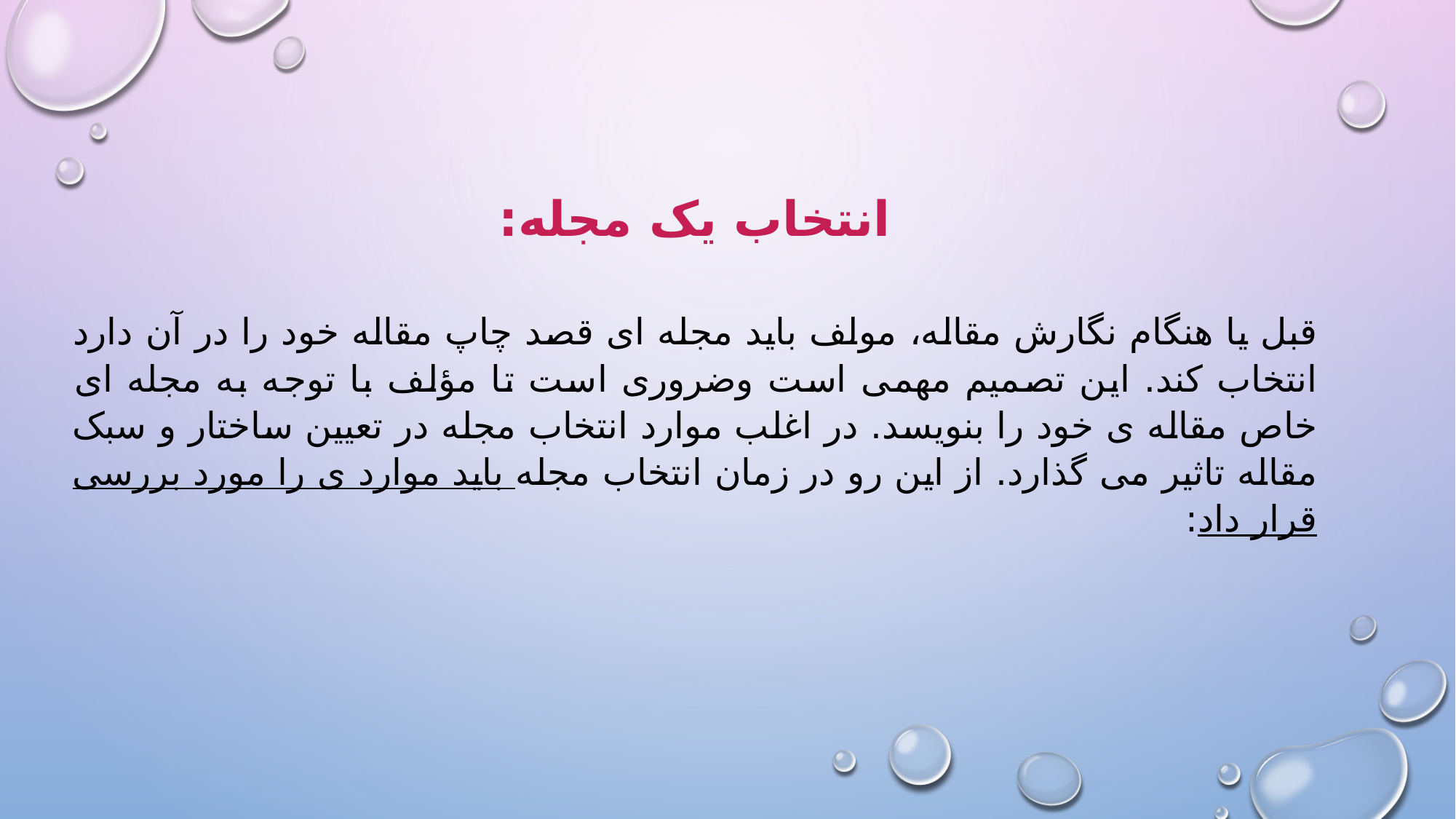

انتخاب یک مجله:

قبل یا هنگام نگارش مقاله، مولف باید مجله ای قصد چاپ مقاله خود را در آن دارد انتخاب کند. این تصمیم مهمی است وضروری است تا مؤلف با توجه به مجله ای خاص مقاله ی خود را بنویسد. در اغلب موارد انتخاب مجله در تعیین ساختار و سبک مقاله تاثیر می گذارد. از این رو در زمان انتخاب مجله باید موارد ی را مورد بررسی قرار داد: